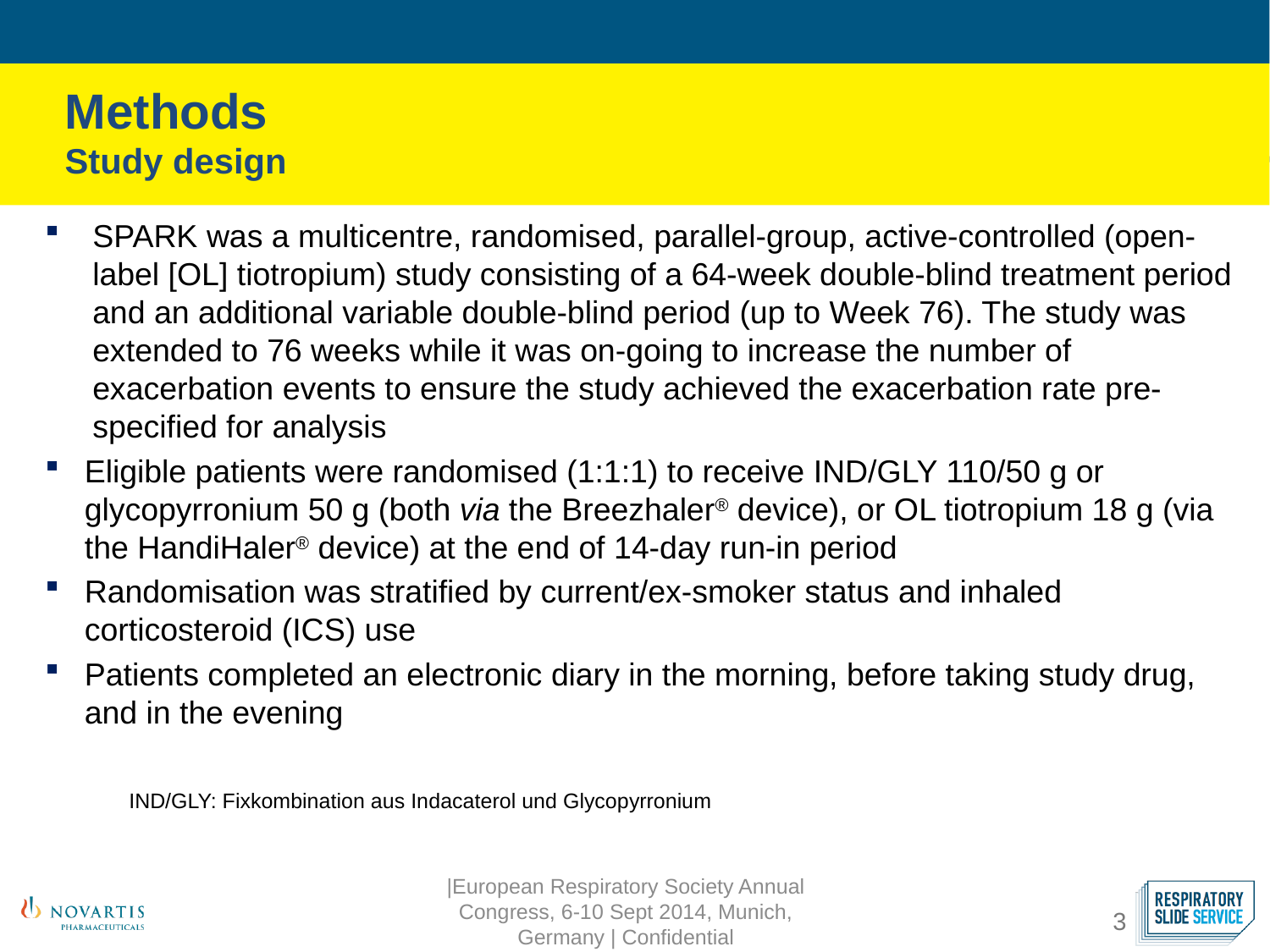

# Methods Study design
SPARK was a multicentre, randomised, parallel-group, active-controlled (open-label [OL] tiotropium) study consisting of a 64-week double-blind treatment period and an additional variable double-blind period (up to Week 76). The study was extended to 76 weeks while it was on-going to increase the number of exacerbation events to ensure the study achieved the exacerbation rate pre-specified for analysis
Eligible patients were randomised (1:1:1) to receive IND/GLY 110/50 g or glycopyrronium 50 g (both via the Breezhaler® device), or OL tiotropium 18 g (via the HandiHaler® device) at the end of 14-day run-in period
Randomisation was stratified by current/ex-smoker status and inhaled corticosteroid (ICS) use
Patients completed an electronic diary in the morning, before taking study drug, and in the evening

IND/GLY: Fixkombination aus Indacaterol und Glycopyrronium
|European Respiratory Society Annual Congress, 6-10 Sept 2014, Munich, Germany | Confidential